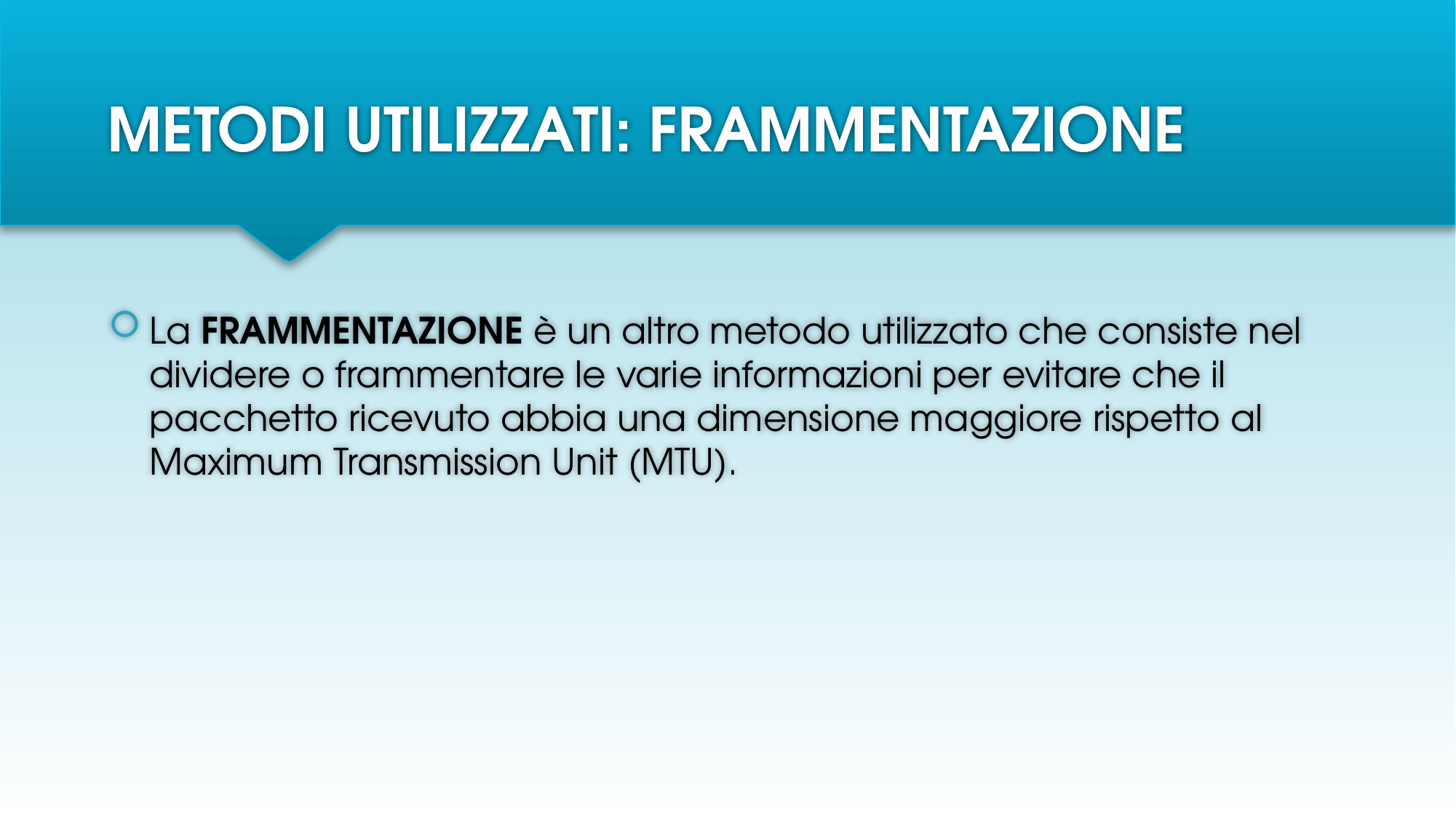

# METODI UTILIZZATI: FRAMMENTAZIONE
La FRAMMENTAZIONE è un altro metodo utilizzato che consiste nel dividere o frammentare le varie informazioni per evitare che il pacchetto ricevuto abbia una dimensione maggiore rispetto al Maximum Transmission Unit (MTU).